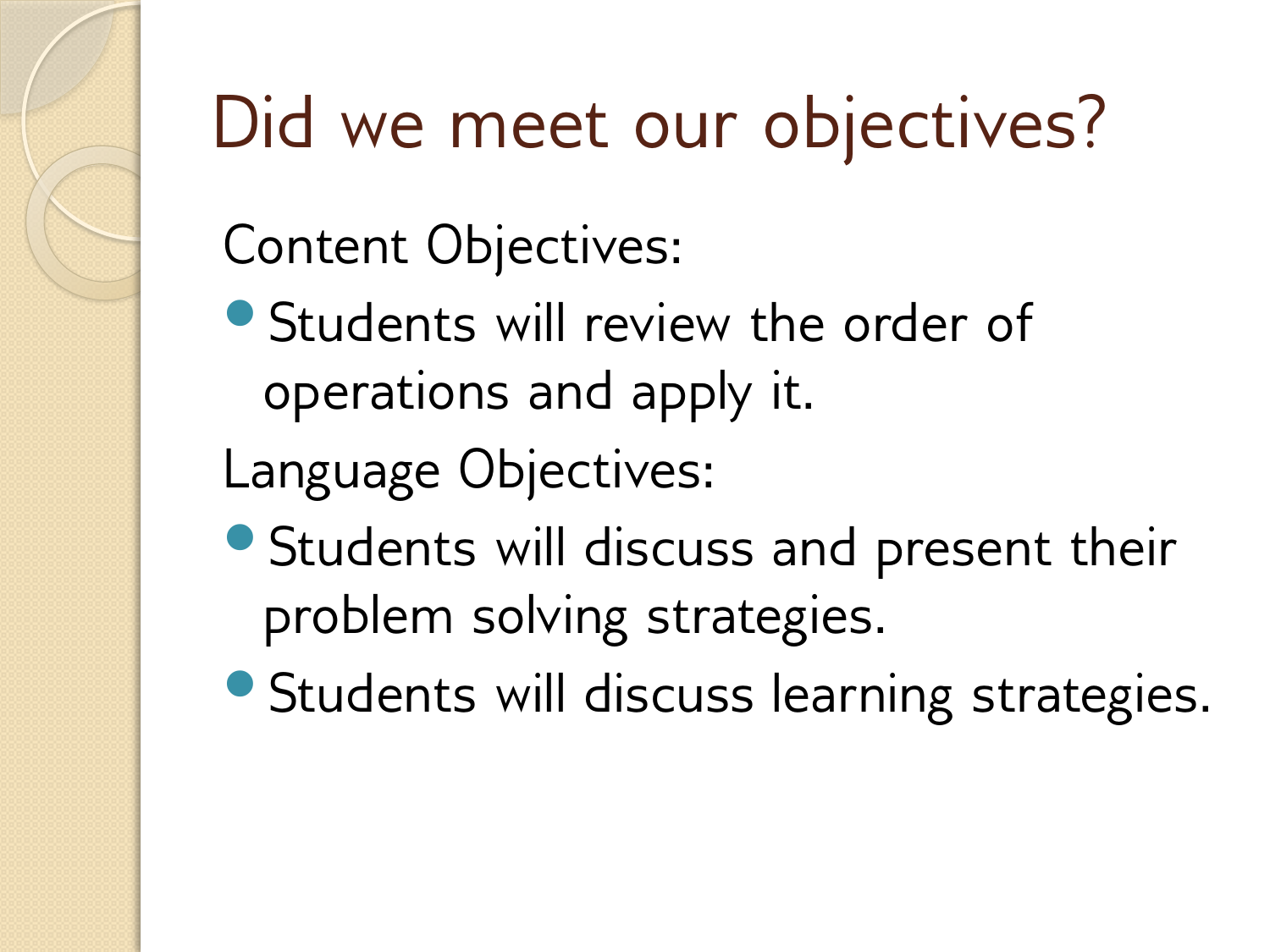

# Did we meet our objectives?
Content Objectives:
Students will review the order of operations and apply it.
Language Objectives:
Students will discuss and present their problem solving strategies.
Students will discuss learning strategies.